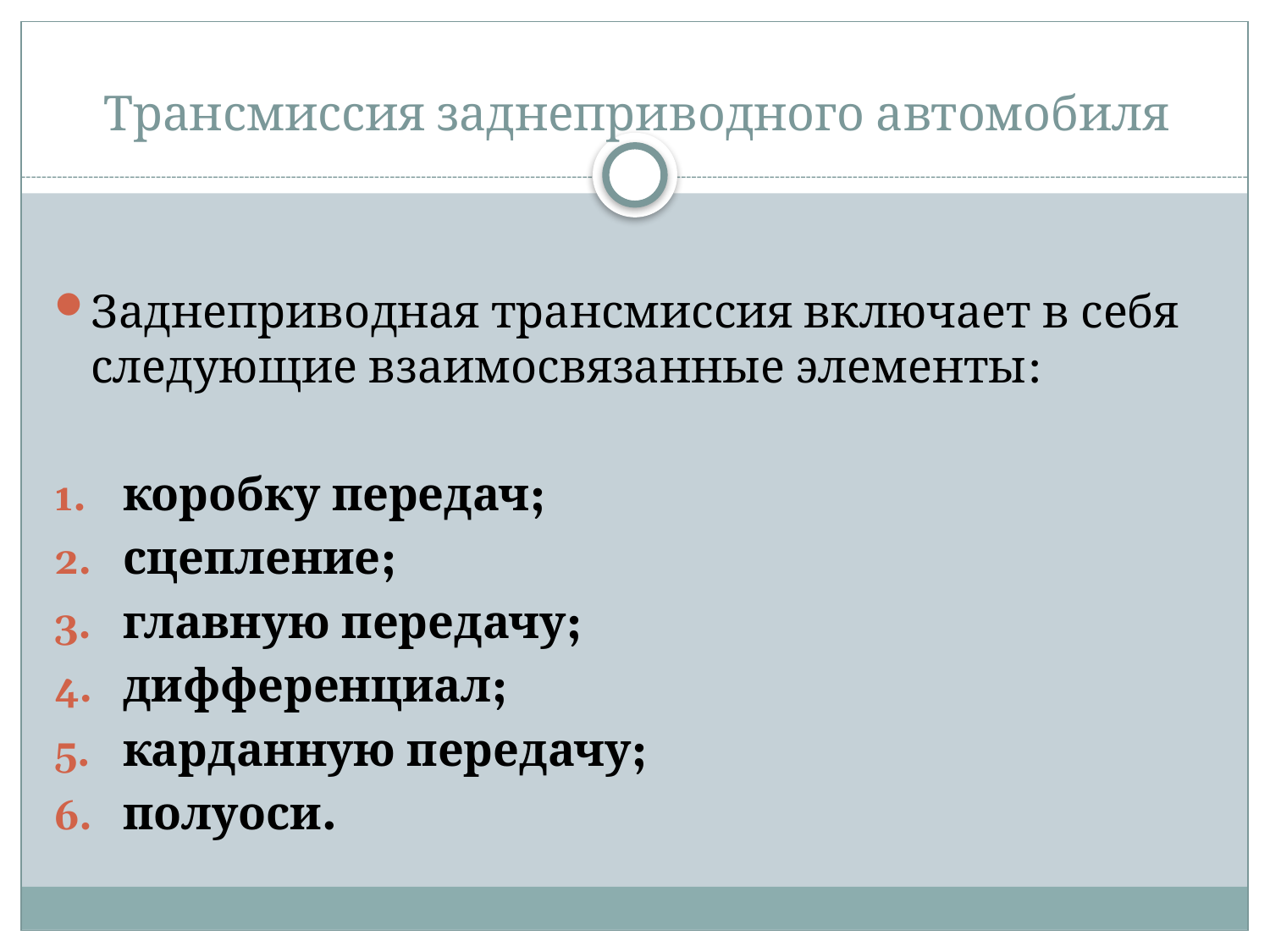

# Трансмиссия заднеприводного автомобиля

Заднеприводная трансмиссия включает в себя следующие взаимосвязанные элементы:

коробку передач;
сцепление;
главную передачу;
дифференциал;
карданную передачу;
полуоси.